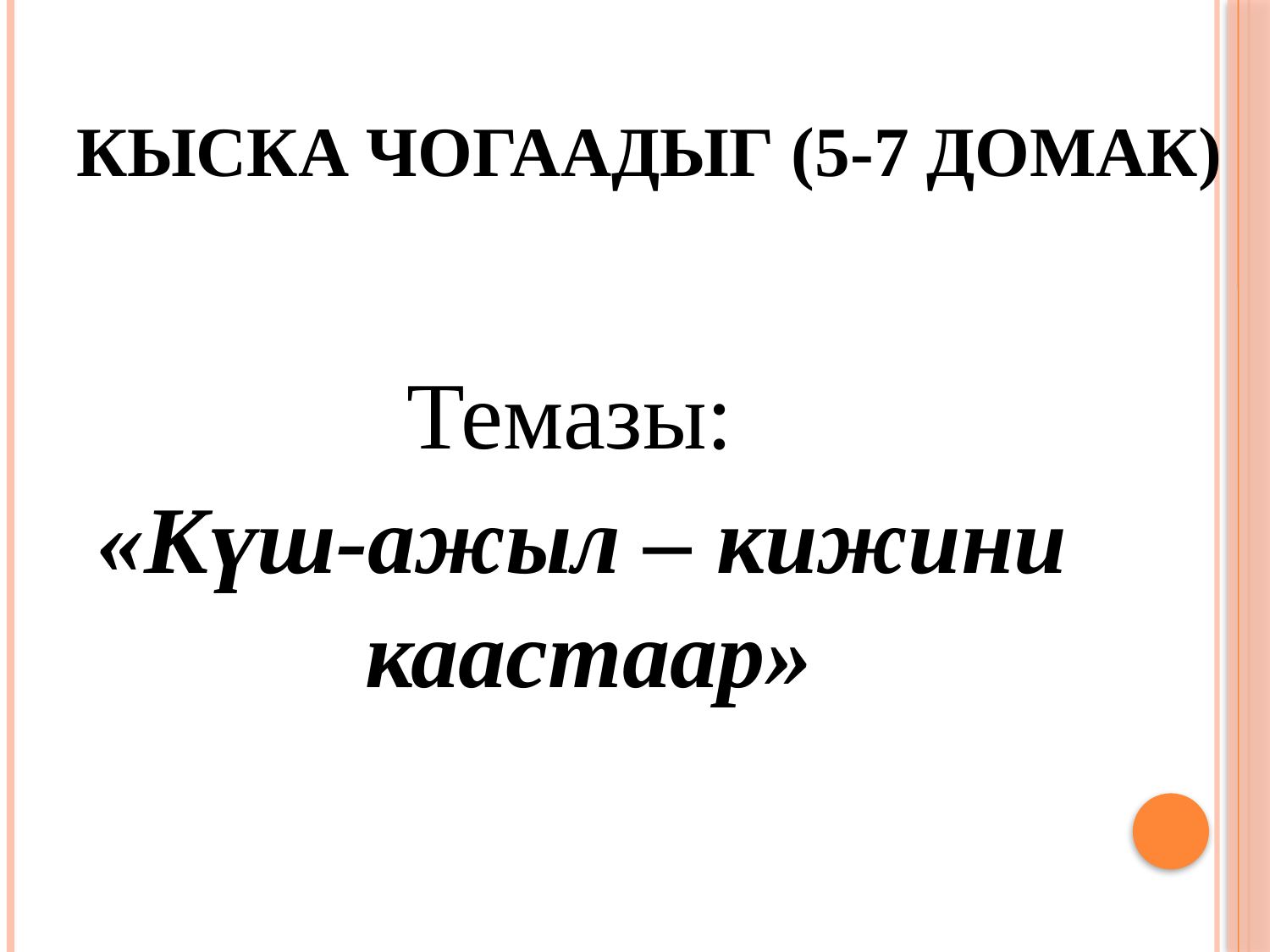

# Кыска чогаадыг (5-7 домак)

Темазы:
«Күш-ажыл – кижини каастаар»